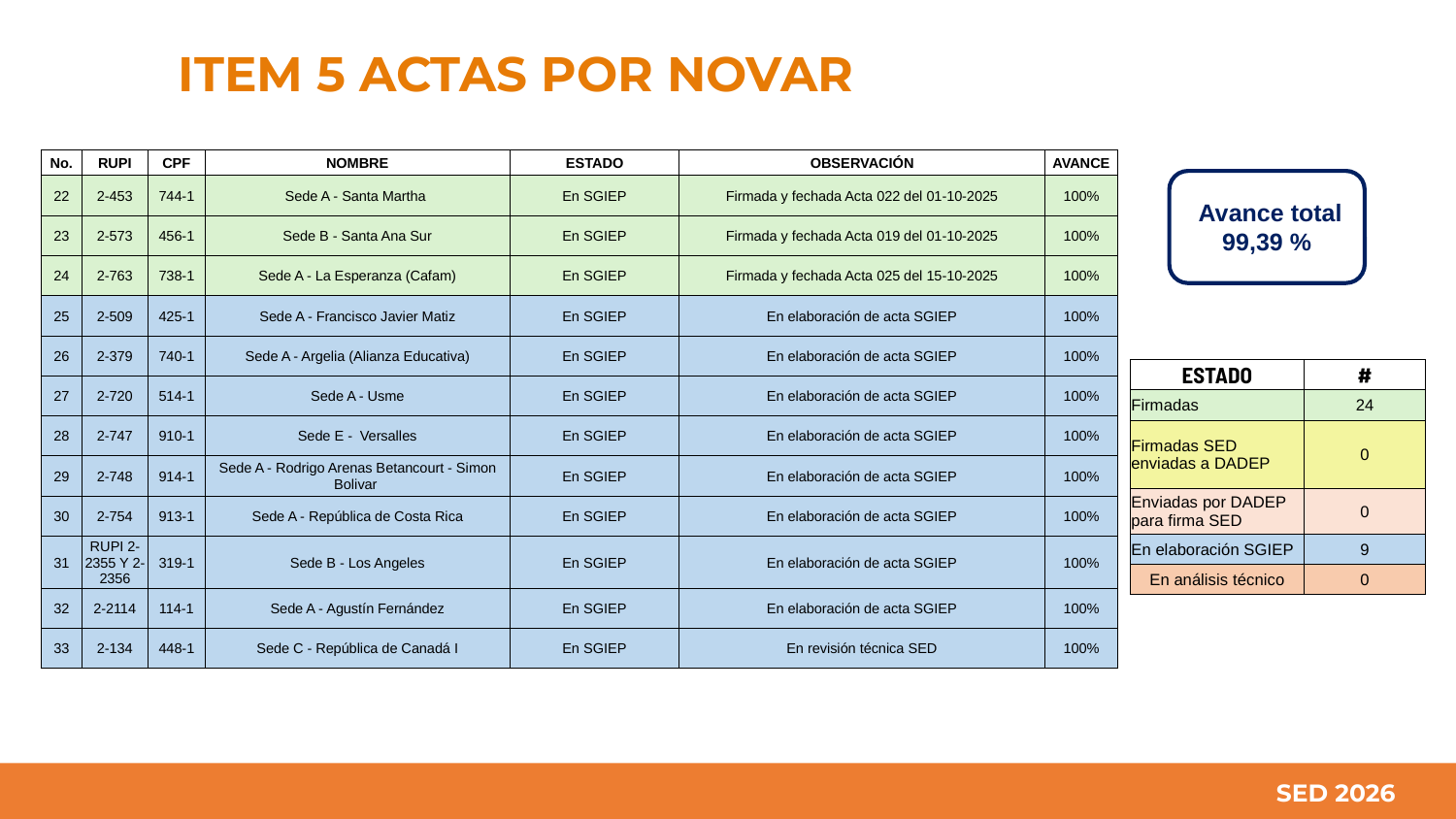

ITEM 5 ACTAS POR NOVAR
| No. | RUPI | CPF | NOMBRE | ESTADO | OBSERVACIÓN | AVANCE |
| --- | --- | --- | --- | --- | --- | --- |
| 22 | 2-453 | 744-1 | Sede A - Santa Martha | En SGIEP | Firmada y fechada Acta 022 del 01-10-2025 | 100% |
| 23 | 2-573 | 456-1 | Sede B - Santa Ana Sur | En SGIEP | Firmada y fechada Acta 019 del 01-10-2025 | 100% |
| 24 | 2-763 | 738-1 | Sede A - La Esperanza (Cafam) | En SGIEP | Firmada y fechada Acta 025 del 15-10-2025 | 100% |
| 25 | 2-509 | 425-1 | Sede A - Francisco Javier Matiz | En SGIEP | En elaboración de acta SGIEP | 100% |
| 26 | 2-379 | 740-1 | Sede A - Argelia (Alianza Educativa) | En SGIEP | En elaboración de acta SGIEP | 100% |
| 27 | 2-720 | 514-1 | Sede A - Usme | En SGIEP | En elaboración de acta SGIEP | 100% |
| 28 | 2-747 | 910-1 | Sede E - Versalles | En SGIEP | En elaboración de acta SGIEP | 100% |
| 29 | 2-748 | 914-1 | Sede A - Rodrigo Arenas Betancourt - Simon Bolivar | En SGIEP | En elaboración de acta SGIEP | 100% |
| 30 | 2-754 | 913-1 | Sede A - República de Costa Rica | En SGIEP | En elaboración de acta SGIEP | 100% |
| 31 | RUPI 2-2355 Y 2-2356 | 319-1 | Sede B - Los Angeles | En SGIEP | En elaboración de acta SGIEP | 100% |
| 32 | 2-2114 | 114-1 | Sede A - Agustín Fernández | En SGIEP | En elaboración de acta SGIEP | 100% |
| 33 | 2-134 | 448-1 | Sede C - República de Canadá I | En SGIEP | En revisión técnica SED | 100% |
 Avance total 99,39 %
| ESTADO | # |
| --- | --- |
| Firmadas | 24 |
| Firmadas SED enviadas a DADEP | 0 |
| Enviadas por DADEP para firma SED | 0 |
| En elaboración SGIEP | 9 |
| En análisis técnico | 0 |
SED 2026